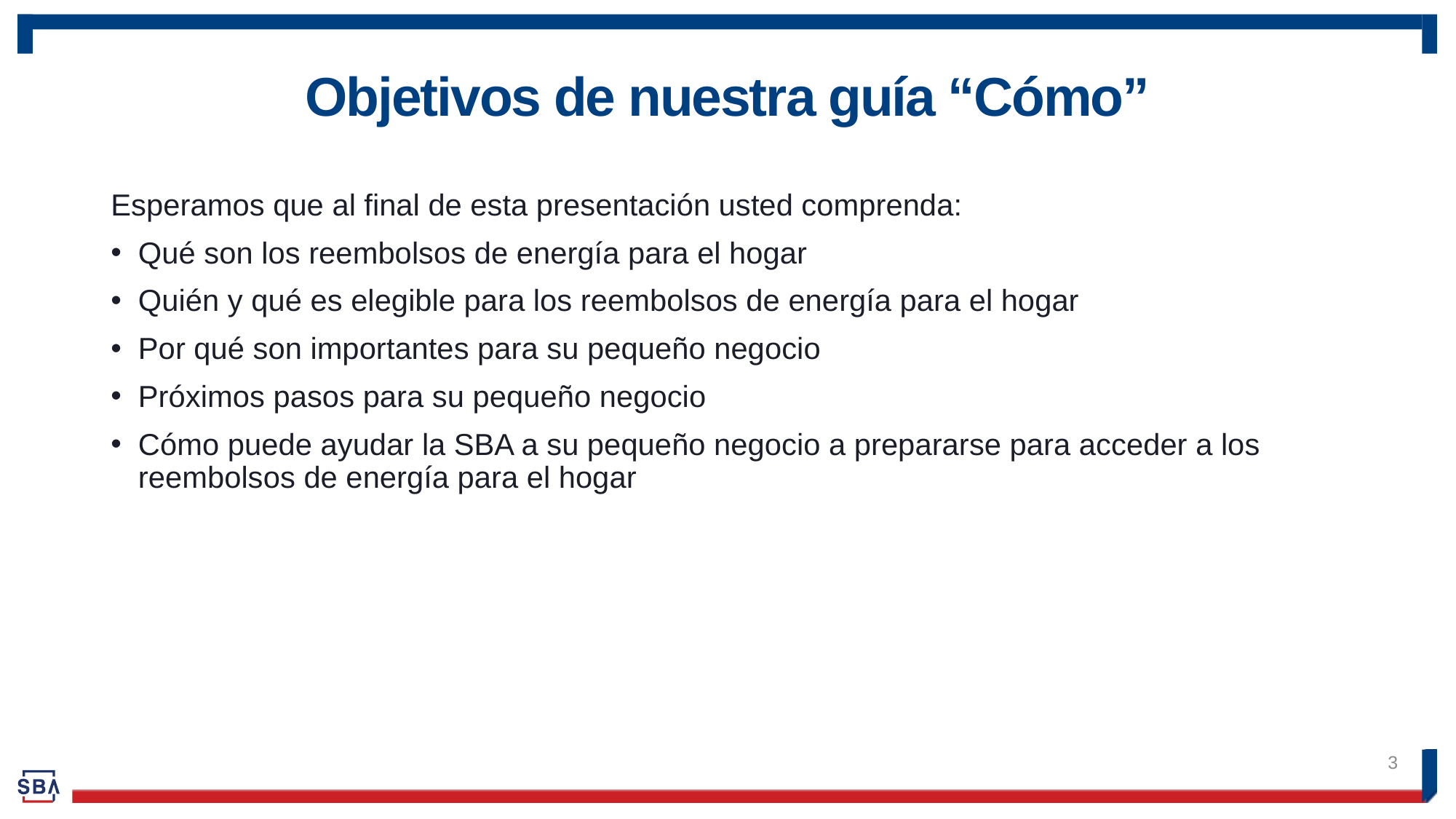

# Objetivos de nuestra guía “Cómo”
Esperamos que al final de esta presentación usted comprenda:
Qué son los reembolsos de energía para el hogar
Quién y qué es elegible para los reembolsos de energía para el hogar
Por qué son importantes para su pequeño negocio
Próximos pasos para su pequeño negocio
Cómo puede ayudar la SBA a su pequeño negocio a prepararse para acceder a los reembolsos de energía para el hogar

3